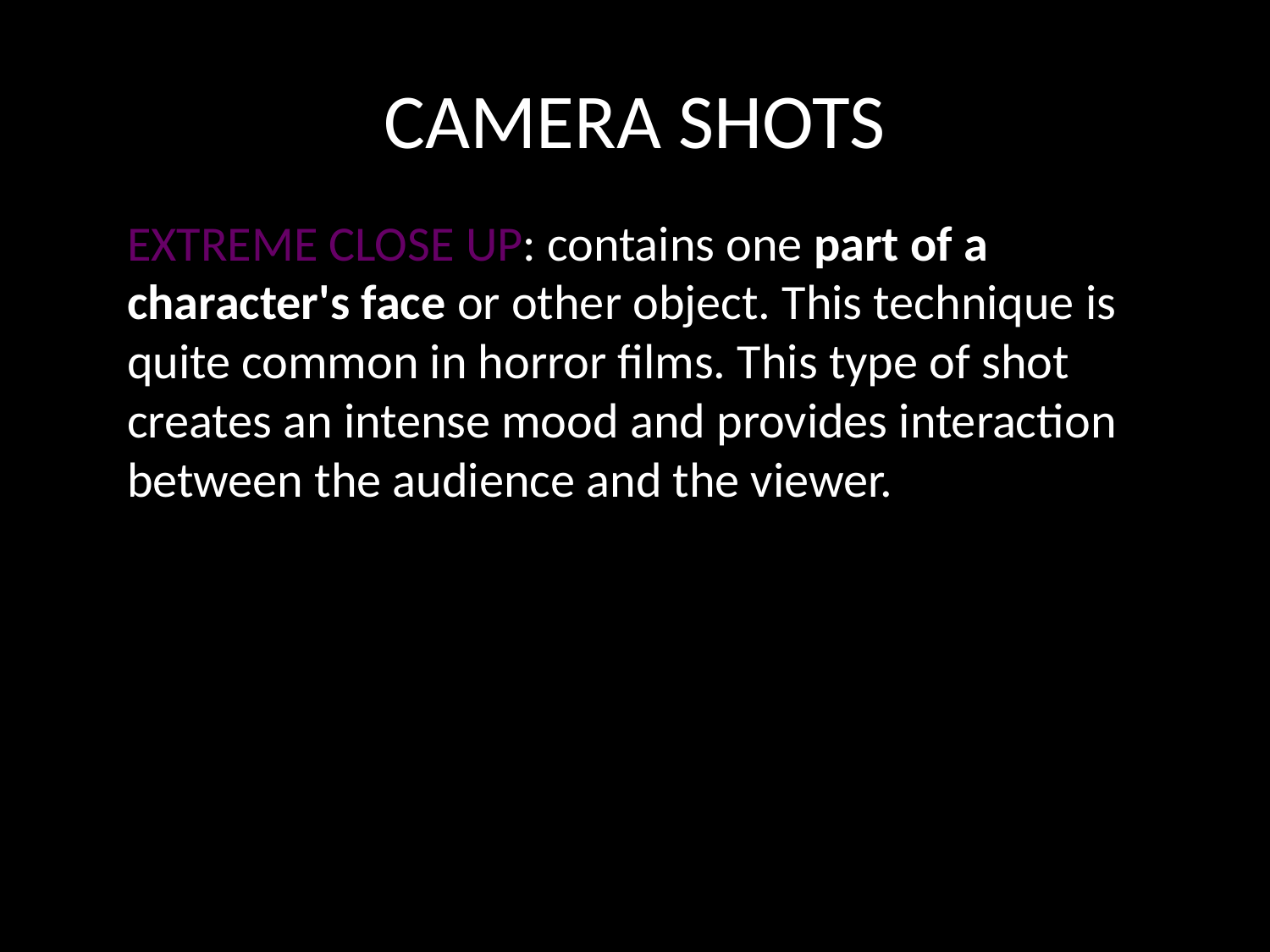

# CAMERA SHOTS

EXTREME CLOSE UP: contains one part of a character's face or other object. This technique is quite common in horror films. This type of shot creates an intense mood and provides interaction between the audience and the viewer.